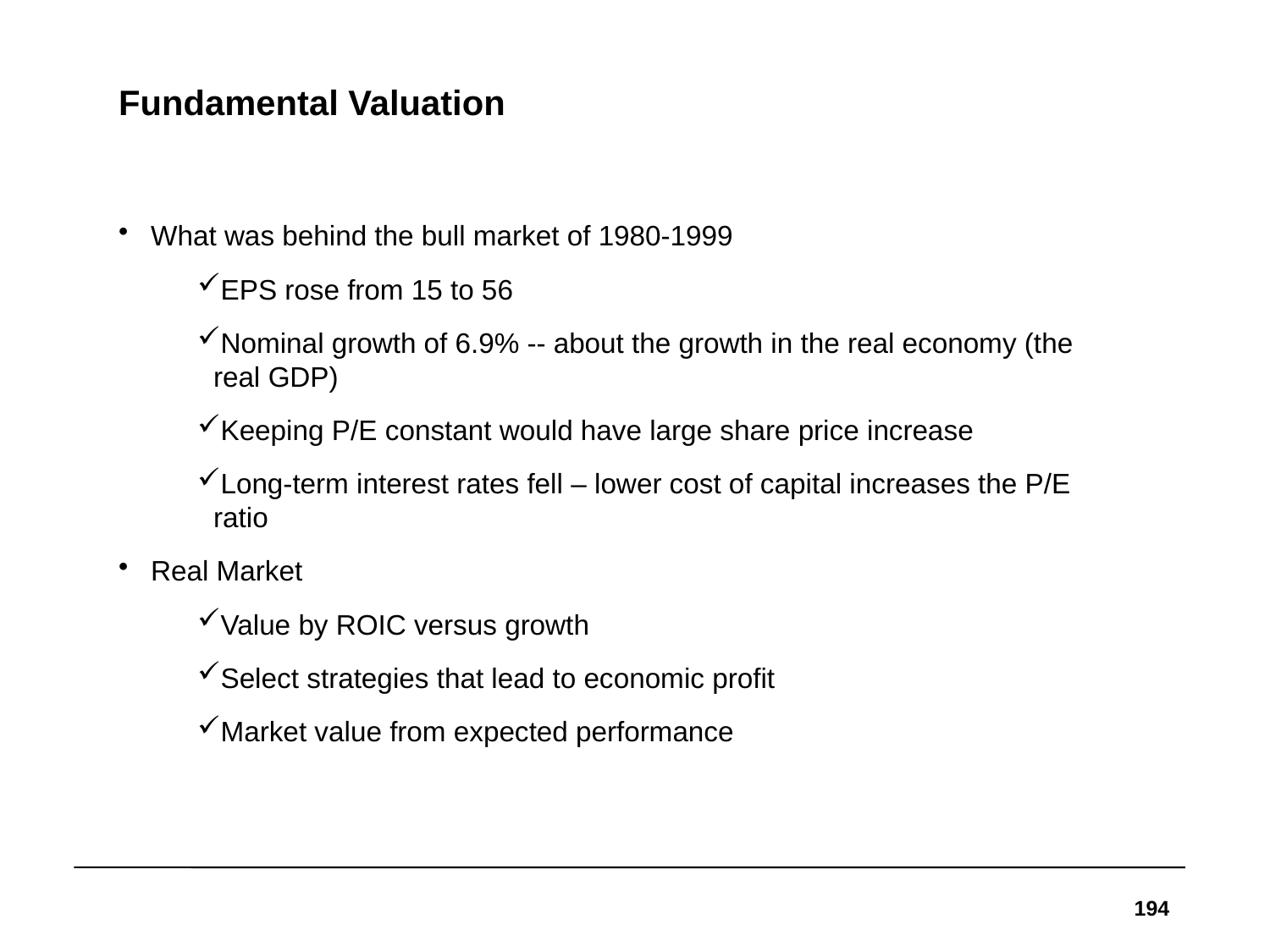

# Fundamental Valuation
What was behind the bull market of 1980-1999
EPS rose from 15 to 56
Nominal growth of 6.9% -- about the growth in the real economy (the real GDP)
Keeping P/E constant would have large share price increase
Long-term interest rates fell – lower cost of capital increases the P/E ratio
Real Market
Value by ROIC versus growth
Select strategies that lead to economic profit
Market value from expected performance